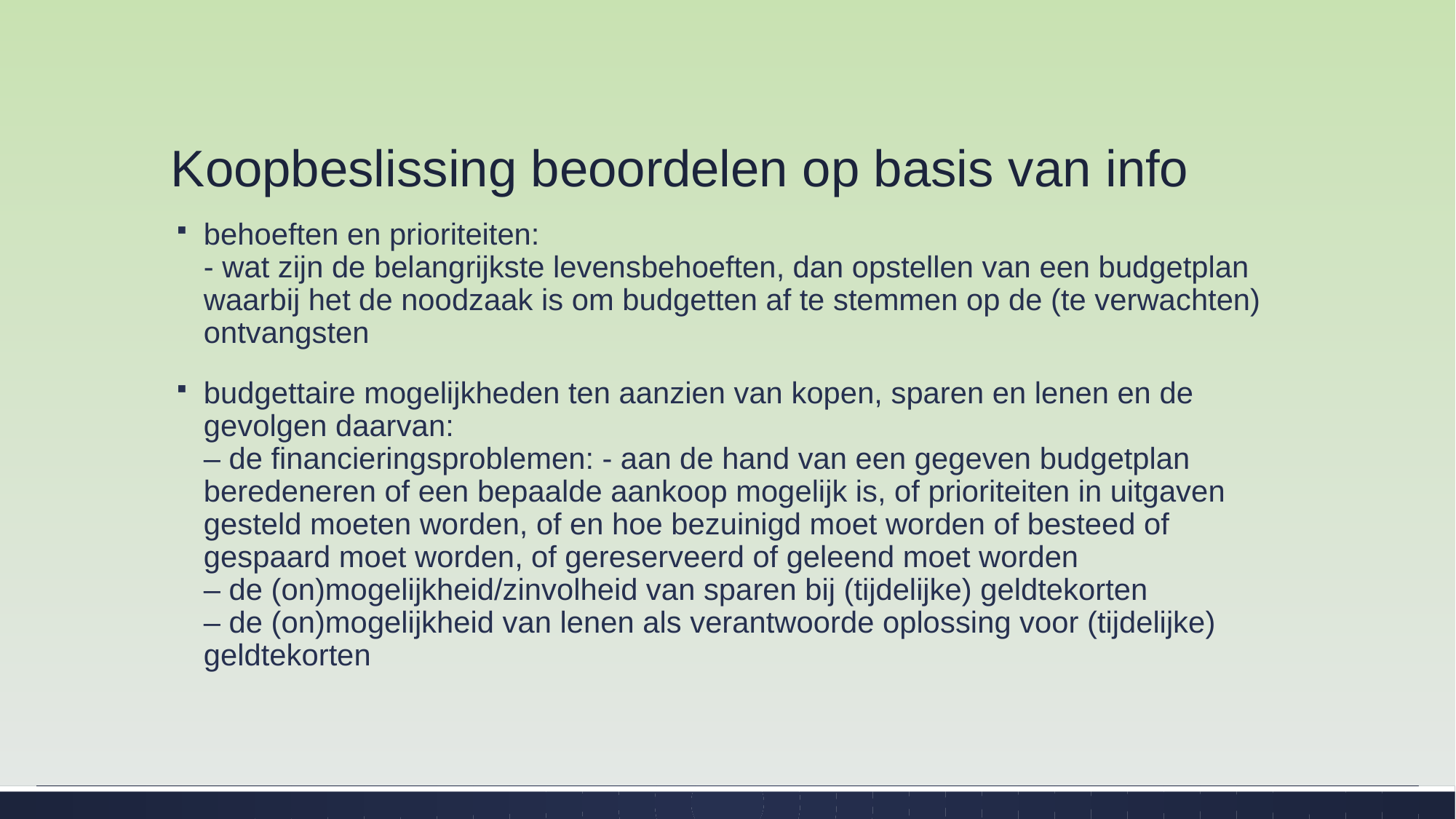

# Koopbeslissing beoordelen op basis van info
behoeften en prioriteiten:
- wat zijn de belangrijkste levensbehoeften, dan opstellen van een budgetplan waarbij het de noodzaak is om budgetten af te stemmen op de (te verwachten) ontvangsten
budgettaire mogelijkheden ten aanzien van kopen, sparen en lenen en de gevolgen daarvan:
– de financieringsproblemen: - aan de hand van een gegeven budgetplan beredeneren of een bepaalde aankoop mogelijk is, of prioriteiten in uitgaven gesteld moeten worden, of en hoe bezuinigd moet worden of besteed of gespaard moet worden, of gereserveerd of geleend moet worden
– de (on)mogelijkheid/zinvolheid van sparen bij (tijdelijke) geldtekorten
– de (on)mogelijkheid van lenen als verantwoorde oplossing voor (tijdelijke) geldtekorten